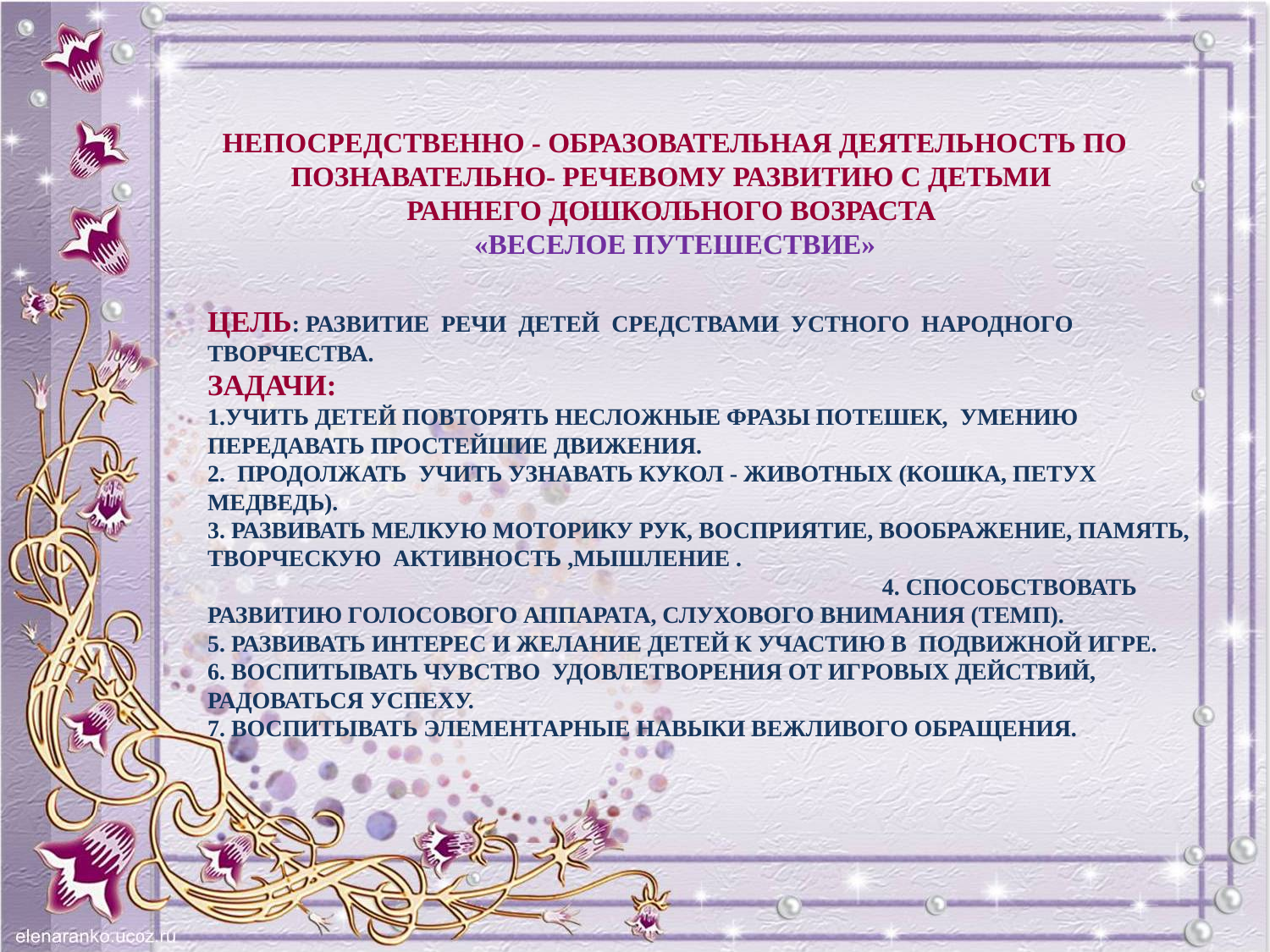

НЕПОСРЕДСТВЕННО - ОБРАЗОВАТЕЛЬНАЯ ДЕЯТЕЛЬНОСТЬ ПО ПОЗНАВАТЕЛЬНО- РЕЧЕВОМУ РАЗВИТИЮ С ДЕТЬМИ
РАННЕГО ДОШКОЛЬНОГО ВОЗРАСТА
«ВЕСЕЛОЕ ПУТЕШЕСТВИЕ»
# Цель: Развитие  речи  детей  средствами  устного  народного                     творчества. Задачи: 1.Учить детей повторять несложные фразы потешек,  умению передавать простейшие движения. 2.  Продолжать  учить узнавать кукол - животных (кошка, петух  медведь). 3. Развивать мелкую моторику рук, восприятие, воображение, память, творческую  активность ,мышление .                                                                                                                                                                                                4. Способствовать развитию голосового аппарата, слухового внимания (темп). 5. Развивать интерес и желание детей к участию в  подвижной игре. 6. Воспитывать чувство  удовлетворения от игровых действий,     радоваться успеху. 7. Воспитывать элементарные навыки вежливого обращения.